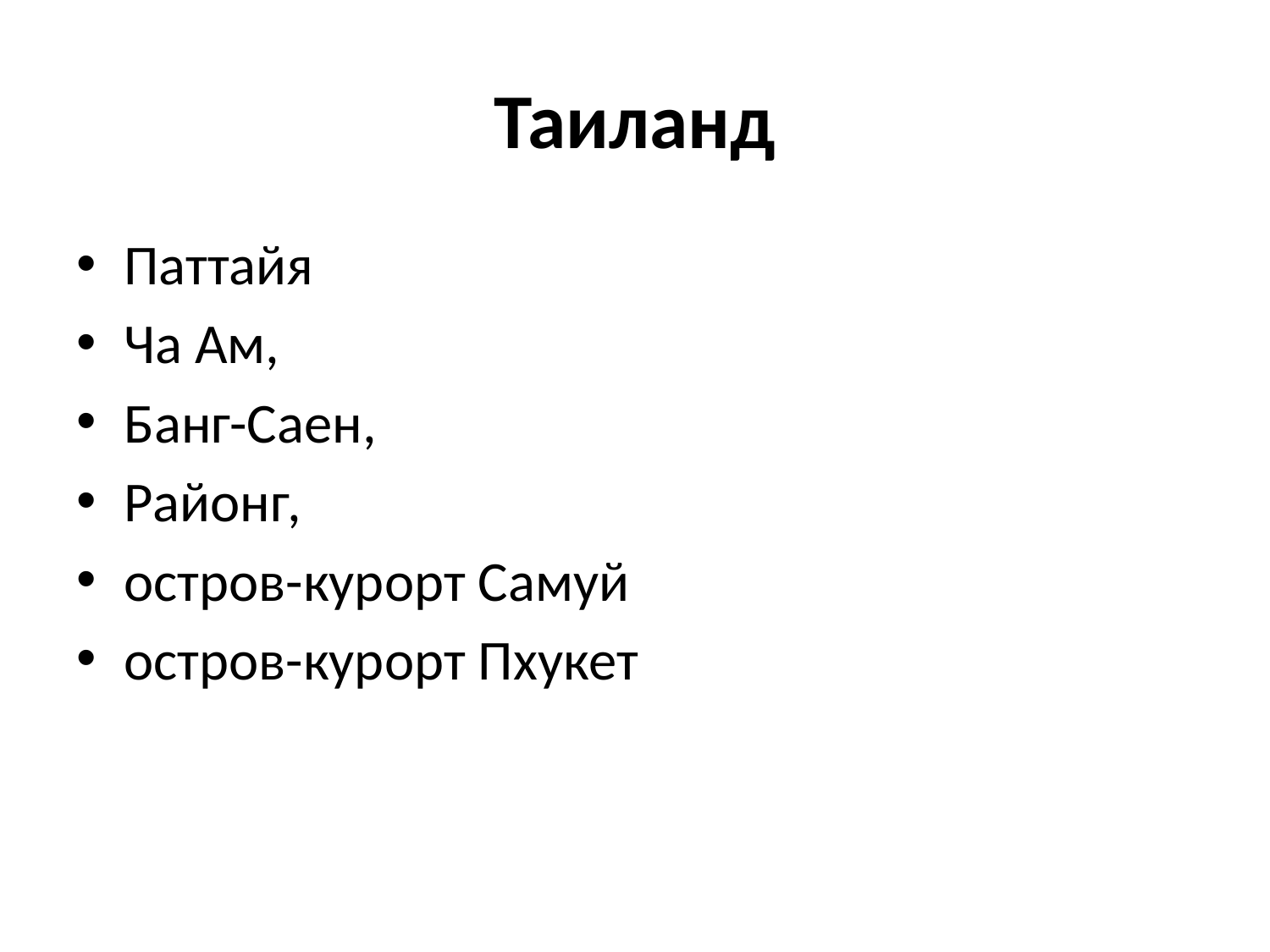

# Таиланд
Паттайя
Ча Ам,
Банг-Саен,
Районг,
остров-курорт Самуй
остров-курорт Пхукет